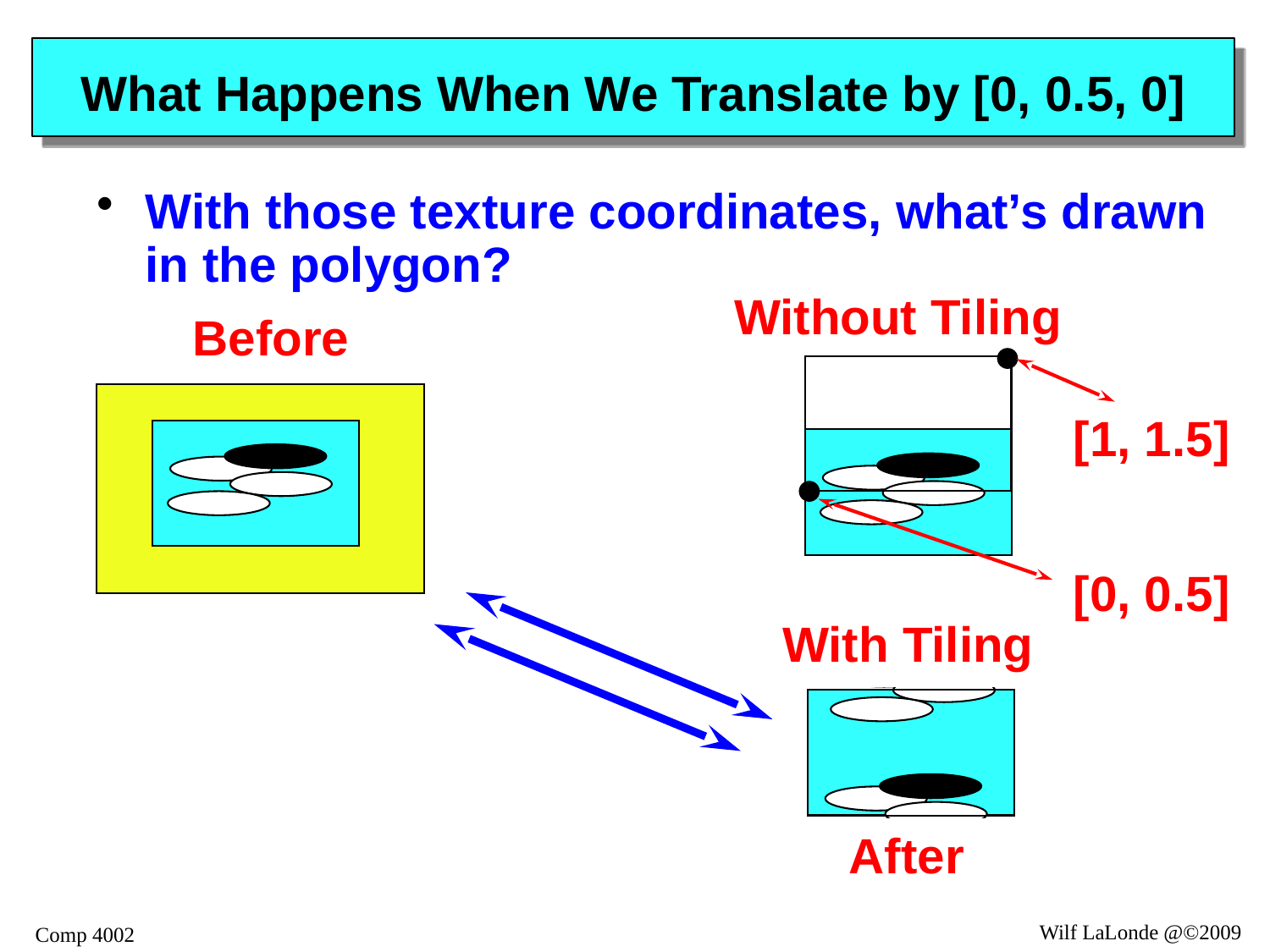

# What Happens When We Translate by [0, 0.5, 0]
With those texture coordinates, what’s drawn in the polygon?
Without Tiling
Before

[1, 1.5]

[0, 0.5]

With Tiling

After